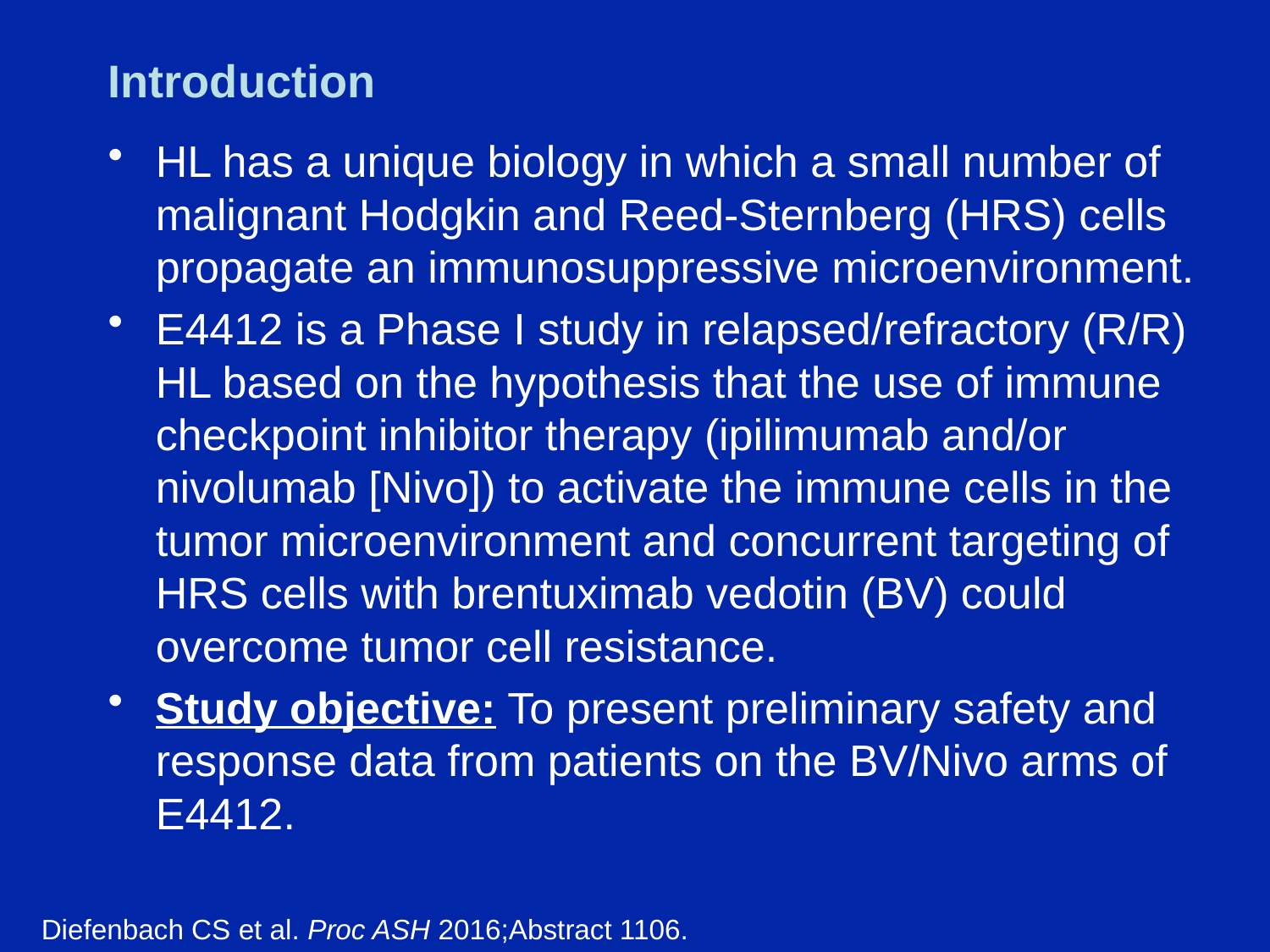

# Introduction
HL has a unique biology in which a small number of malignant Hodgkin and Reed-Sternberg (HRS) cells propagate an immunosuppressive microenvironment.
E4412 is a Phase I study in relapsed/refractory (R/R) HL based on the hypothesis that the use of immune checkpoint inhibitor therapy (ipilimumab and/or nivolumab [Nivo]) to activate the immune cells in the tumor microenvironment and concurrent targeting of HRS cells with brentuximab vedotin (BV) could overcome tumor cell resistance.
Study objective: To present preliminary safety and response data from patients on the BV/Nivo arms of E4412.
Diefenbach CS et al. Proc ASH 2016;Abstract 1106.